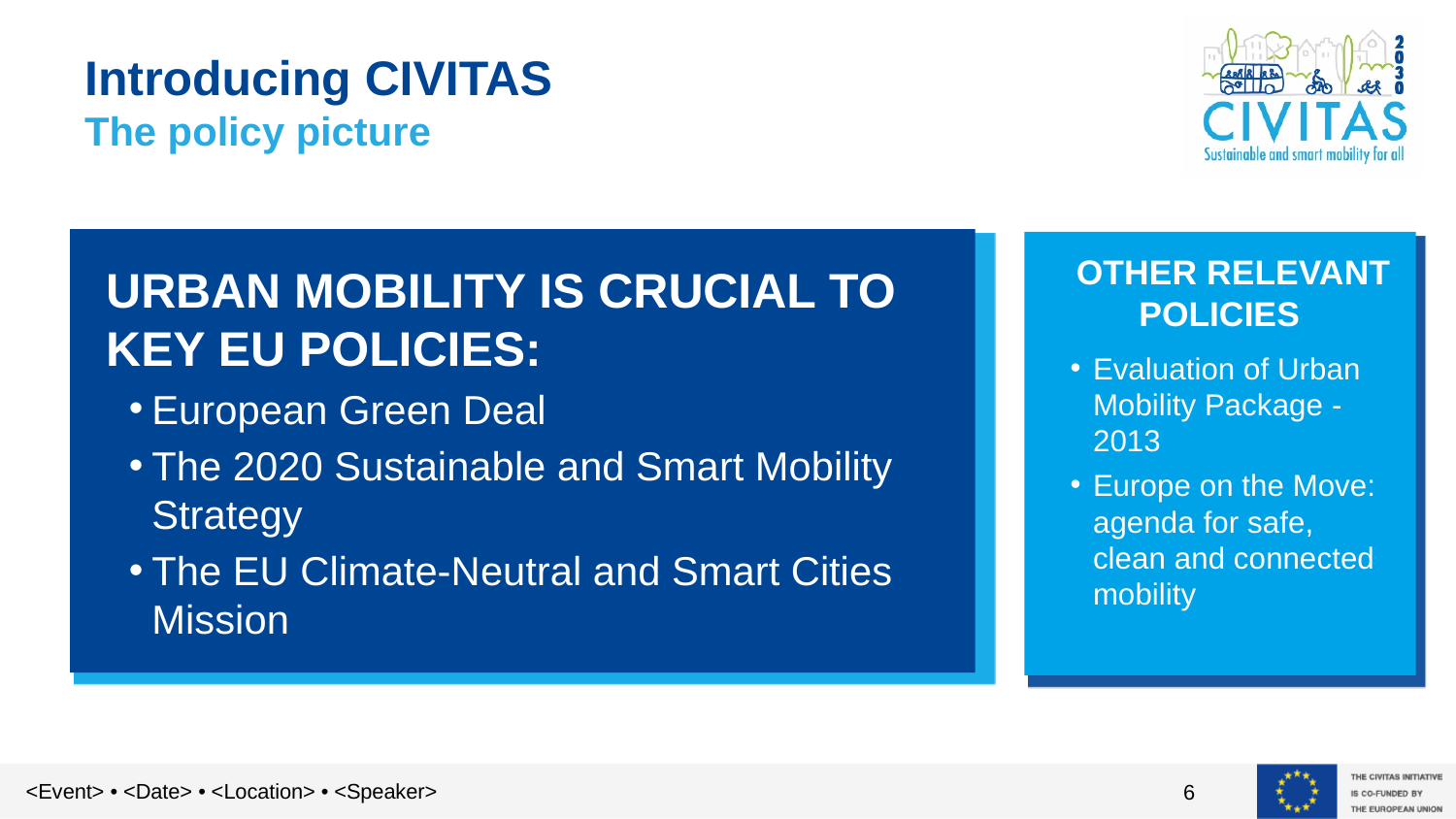

# Introducing CIVITAS The policy picture

URBAN MOBILITY IS CRUCIAL TO
KEY EU POLICIES:
European Green Deal
The 2020 Sustainable and Smart Mobility Strategy
The EU Climate-Neutral and Smart Cities Mission

OTHER RELEVANT POLICIES
Evaluation of Urban Mobility Package - 2013
Europe on the Move: agenda for safe, clean and connected mobility
300+ CIVITAS
member cities
6 phases
(2002-today)
<Event> • <Date> • <Location> • <Speaker>
6